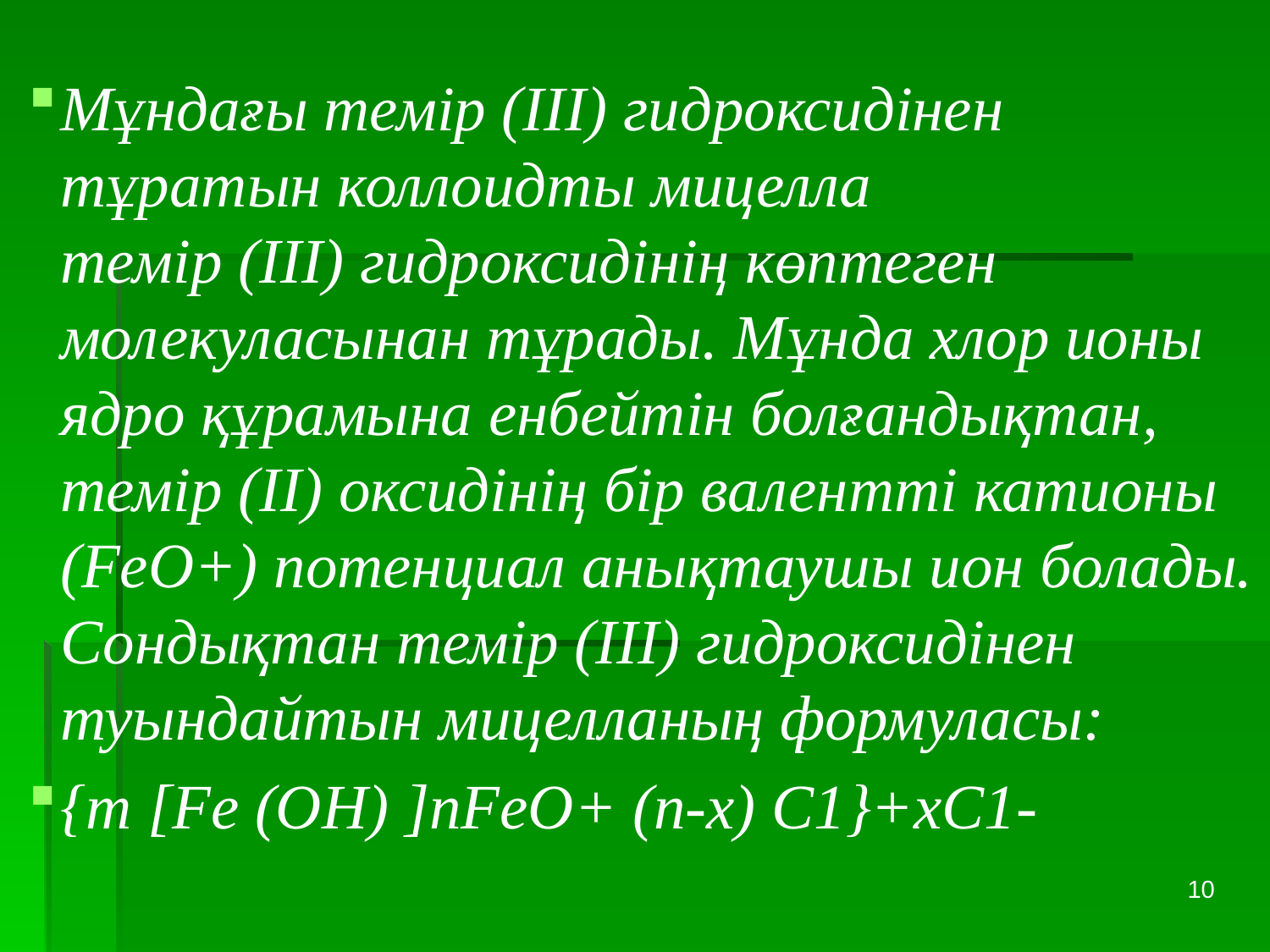

Мұндағы темір (III) гидроксидінен тұратын коллоидты мицелла темір (III) гидроксидінің көптеген молекуласынан тұрады. Мұнда хлор ионы ядро құрамына енбейтін болғандықтан, темір (II) оксидінің бір валентті катионы (FеО+) потенциал анықтаушы ион болады. Сондықтан темір (III) гидроксидінен туындайтын мицелланың формуласы:
{m [Fе (ОН) ]nFеО+ (n-х) С1}+хС1-

10